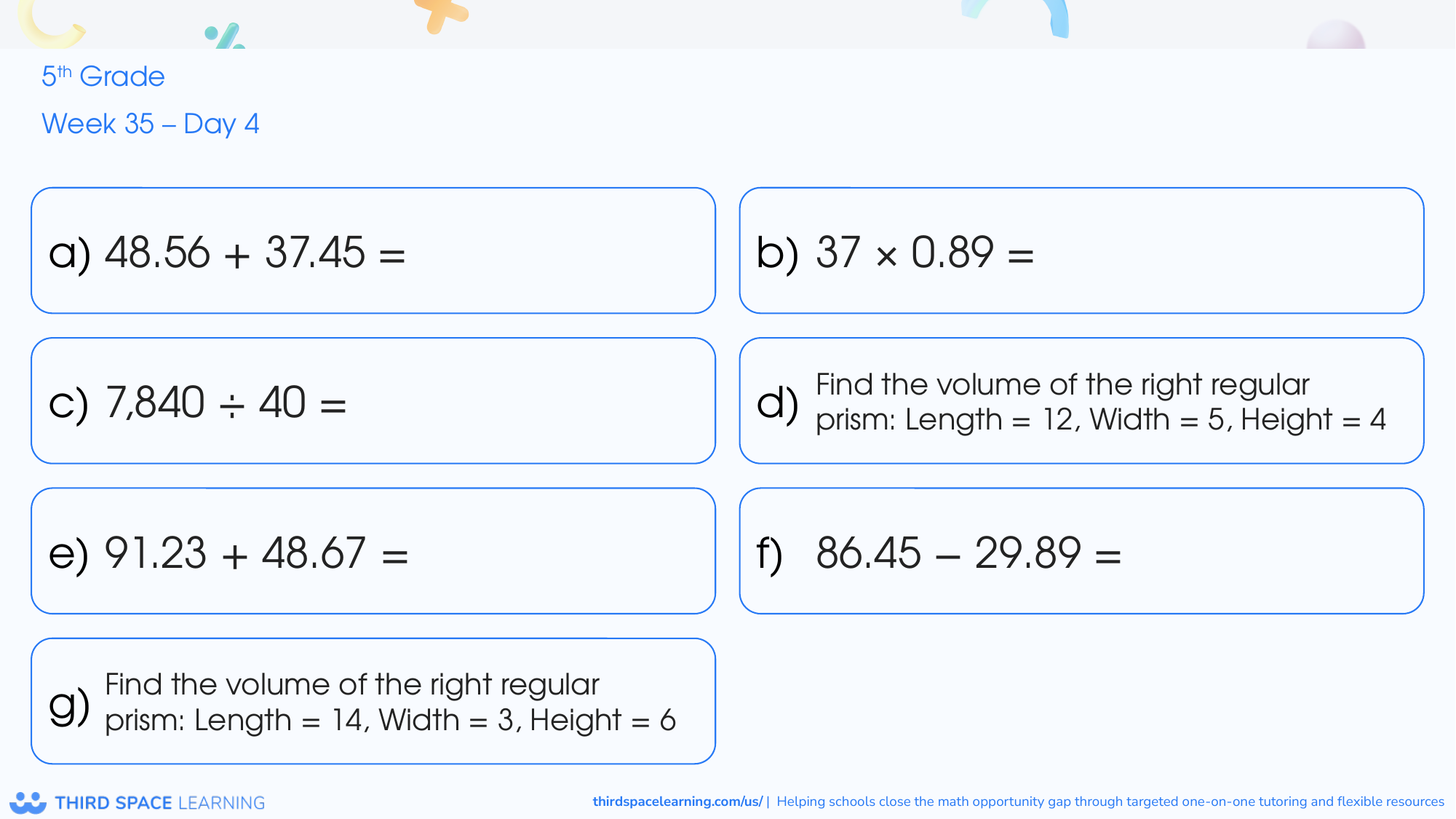

5th Grade
Week 35 – Day 4
48.56 + 37.45 =
37 × 0.89 =
7,840 ÷ 40 =
Find the volume of the right regular prism: Length = 12, Width = 5, Height = 4
91.23 + 48.67 =
86.45 − 29.89 =
Find the volume of the right regular prism: Length = 14, Width = 3, Height = 6